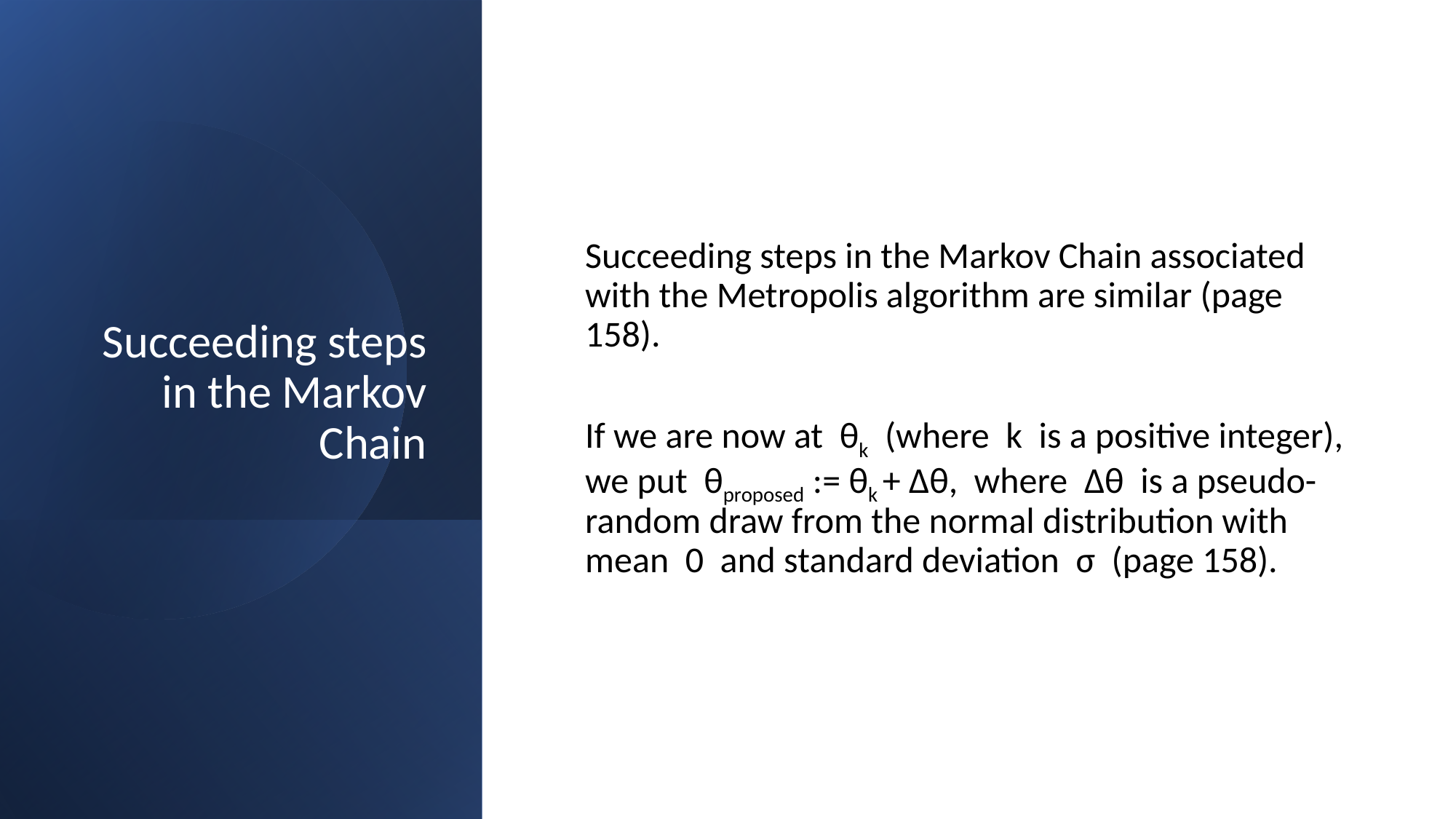

# Succeeding steps in the Markov Chain
Succeeding steps in the Markov Chain associated with the Metropolis algorithm are similar (page 158).

If we are now at  θk  (where  k  is a positive integer), we put  θproposed := θk + Δθ,  where  Δθ  is a pseudo-random draw from the normal distribution with mean  0  and standard deviation  σ  (page 158).